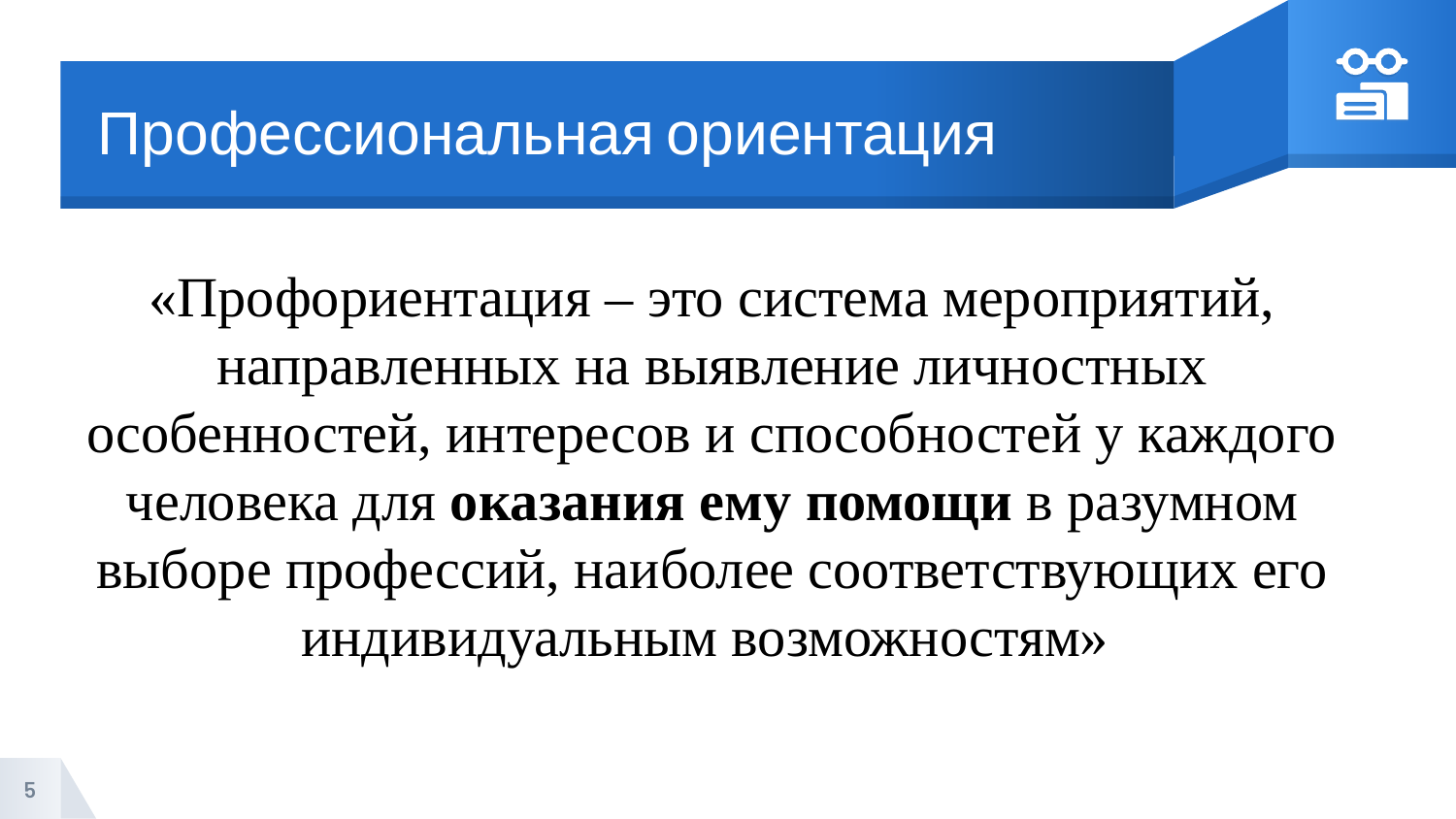

# Профессиональная ориентация
«Профориентация – это система мероприятий, направленных на выявление личностных особенностей, интересов и способностей у каждого человека для оказания ему помощи в разумном выборе профессий, наиболее соответствующих его индивидуальным возможностям»
5